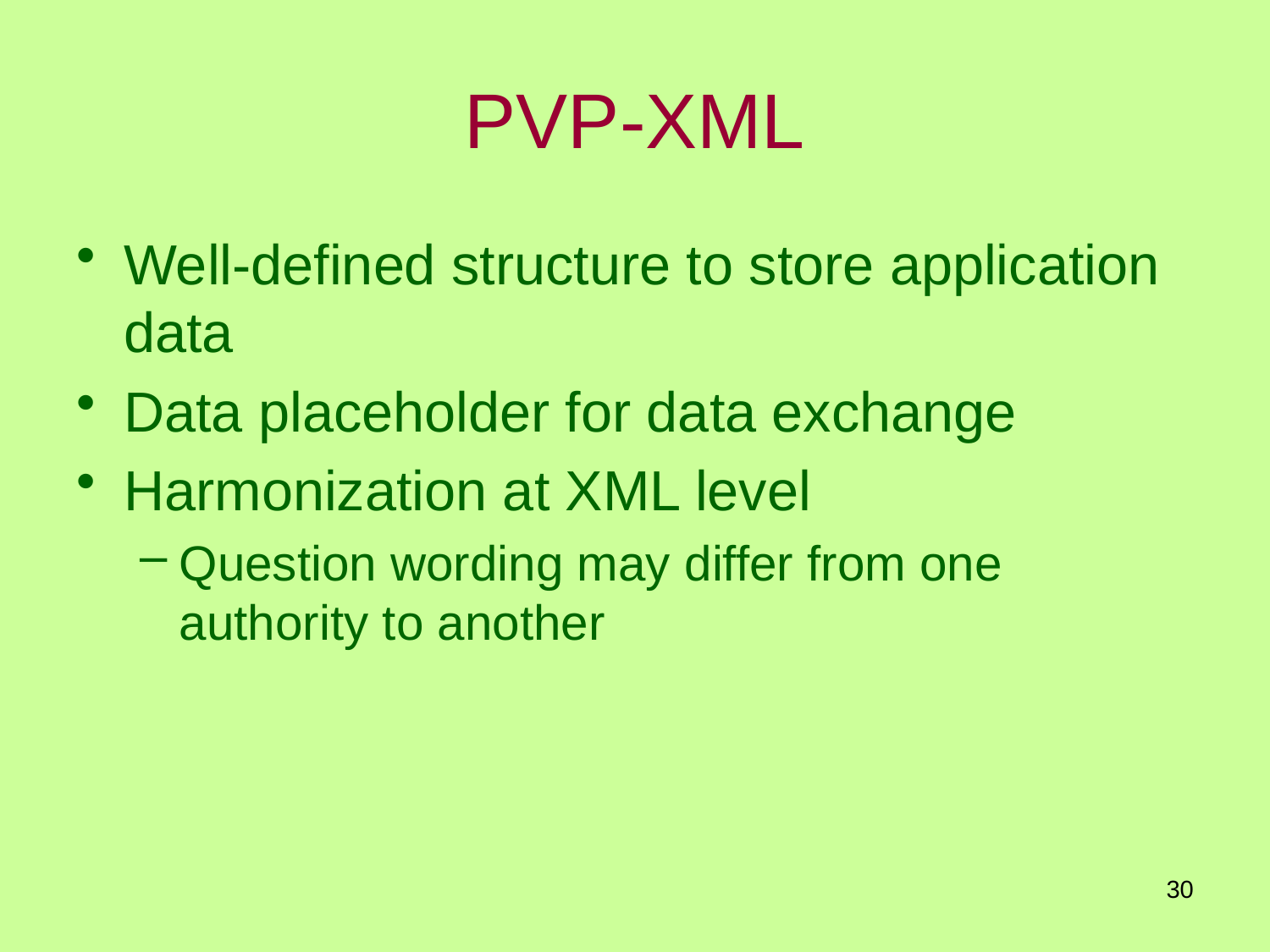

# PVP-XML
Well-defined structure to store application data
Data placeholder for data exchange
Harmonization at XML level
Question wording may differ from one authority to another

30